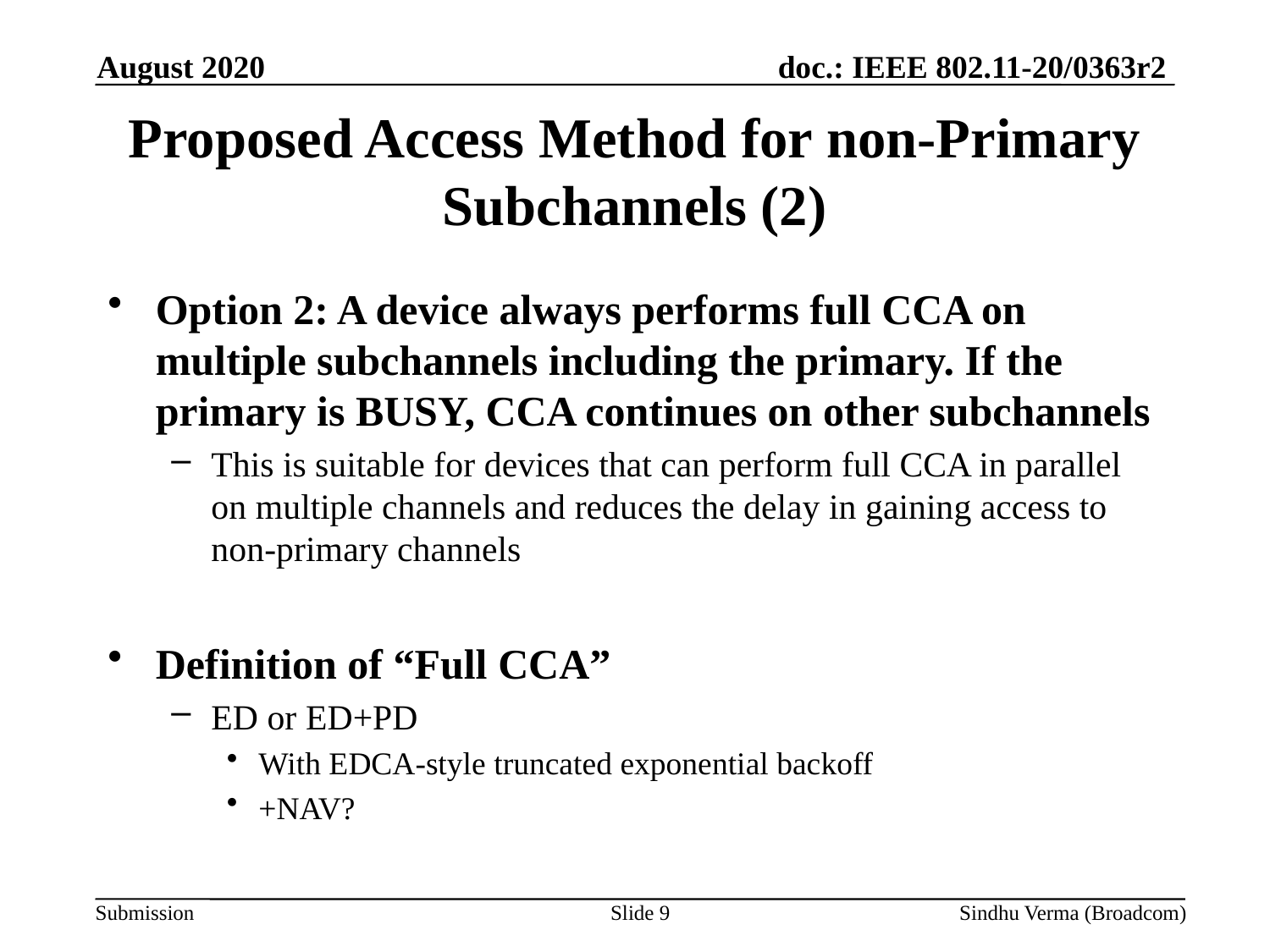

August 2020
# Proposed Access Method for non-Primary Subchannels (2)
Option 2: A device always performs full CCA on multiple subchannels including the primary. If the primary is BUSY, CCA continues on other subchannels
This is suitable for devices that can perform full CCA in parallel on multiple channels and reduces the delay in gaining access to non-primary channels

Definition of “Full CCA”
ED or ED+PD
With EDCA-style truncated exponential backoff
+NAV?
Slide 9
Sindhu Verma (Broadcom)